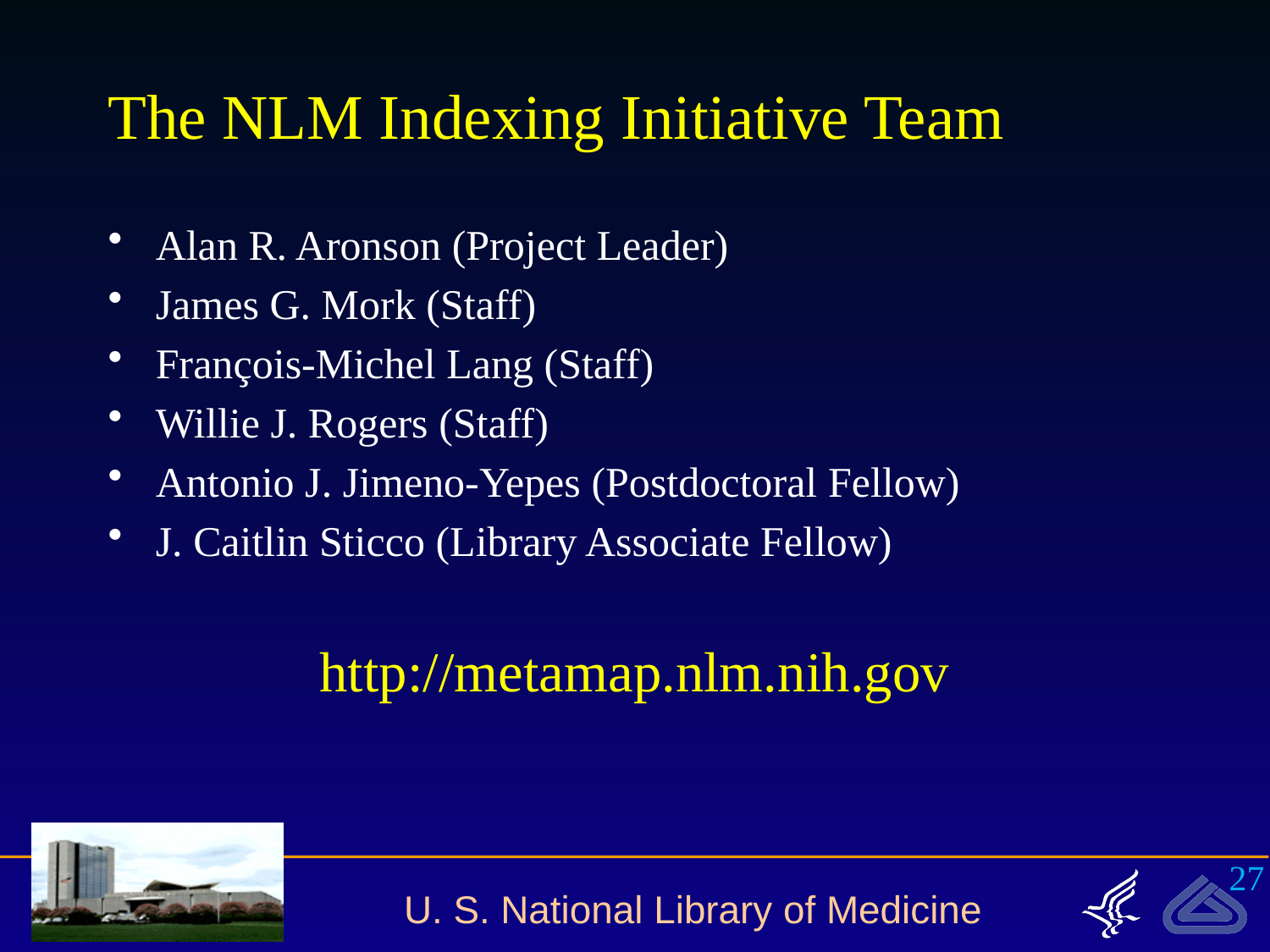

# The NLM Indexing Initiative Team
Alan R. Aronson (Project Leader)
James G. Mork (Staff)
François-Michel Lang (Staff)
Willie J. Rogers (Staff)
Antonio J. Jimeno-Yepes (Postdoctoral Fellow)
J. Caitlin Sticco (Library Associate Fellow)

http://metamap.nlm.nih.gov
27